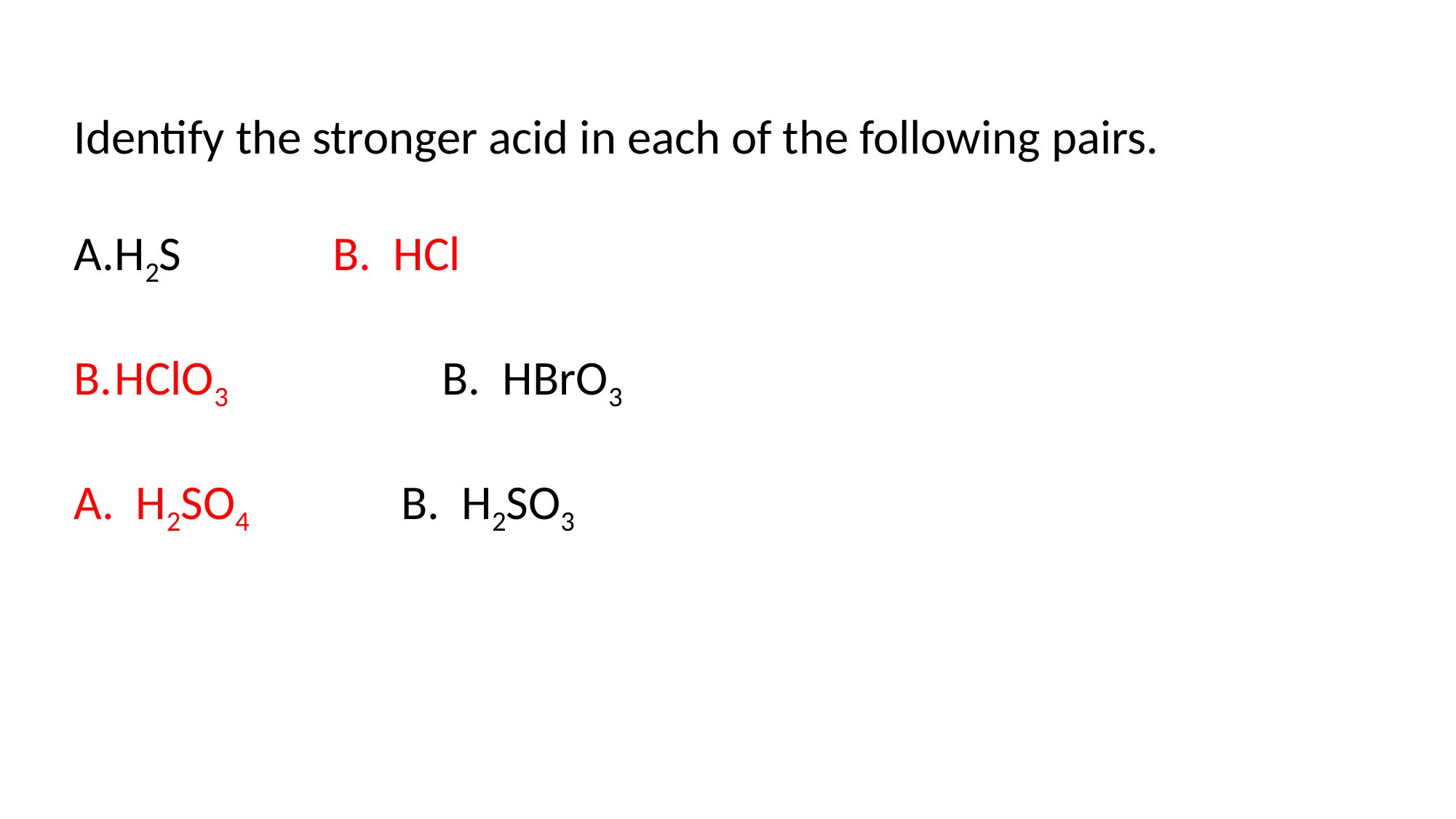

Identify the stronger acid in each of the following pairs.

H2S 		B.  HCl

HClO3		B.  HBrO3

A.  H2SO4		B.  H2SO3